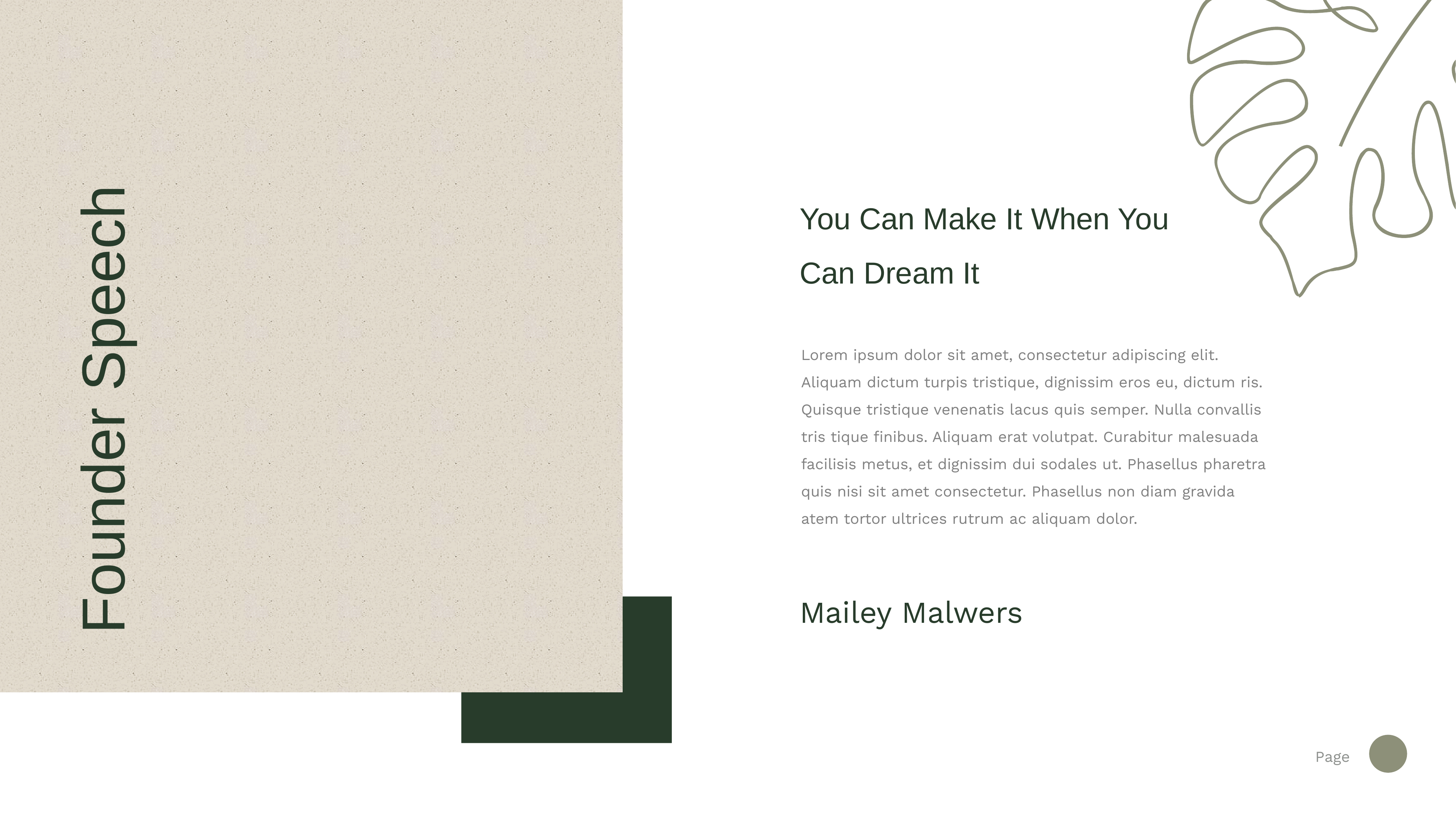

You Can Make It When You Can Dream It
Lorem ipsum dolor sit amet, consectetur adipiscing elit. Aliquam dictum turpis tristique, dignissim eros eu, dictum ris. Quisque tristique venenatis lacus quis semper. Nulla convallis tris tique finibus. Aliquam erat volutpat. Curabitur malesuada facilisis metus, et dignissim dui sodales ut. Phasellus pharetra quis nisi sit amet consectetur. Phasellus non diam gravida atem tortor ultrices rutrum ac aliquam dolor.
Founder Speech
Mailey Malwers

Page
8